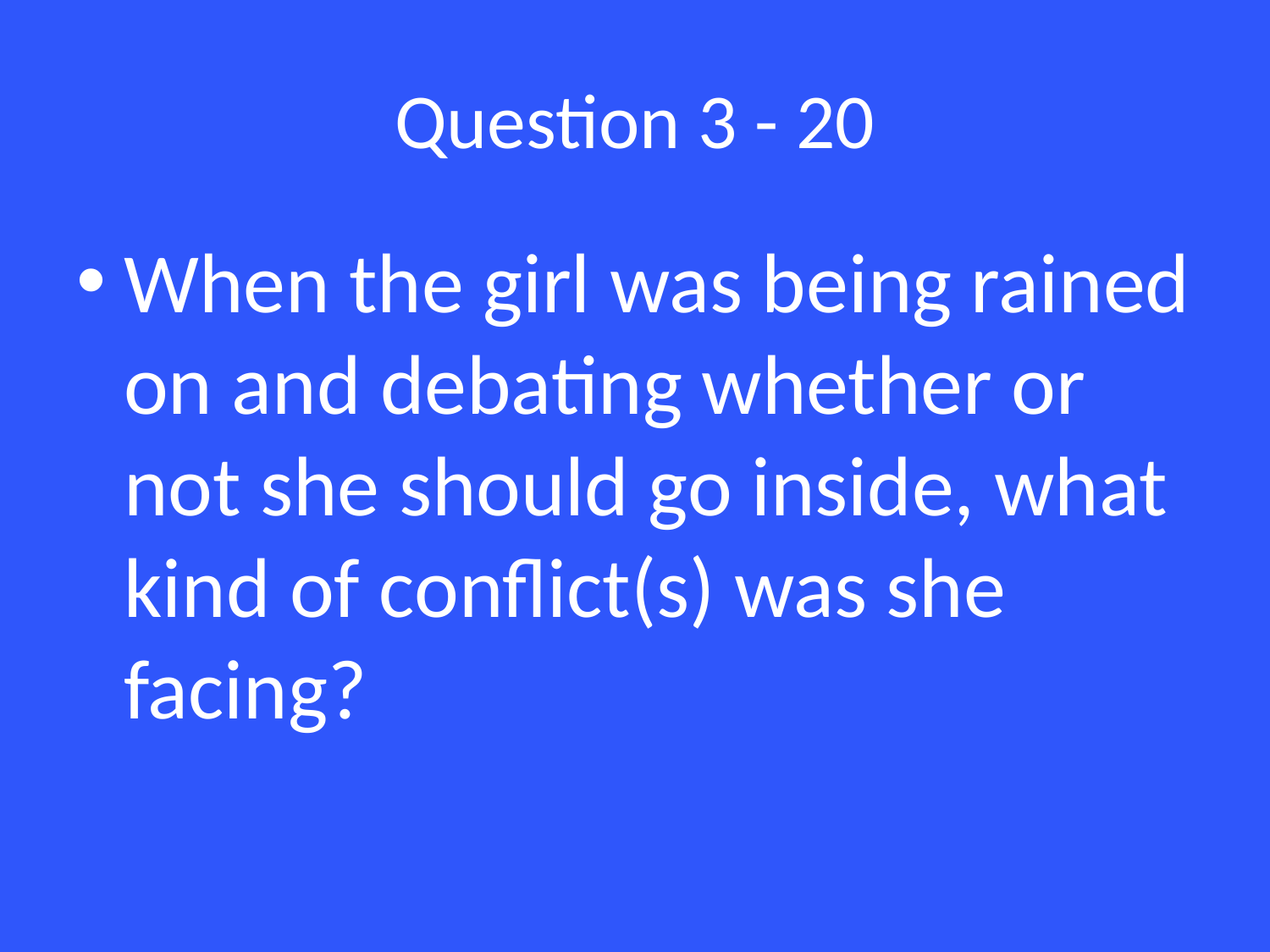

# Question 3 - 20
When the girl was being rained on and debating whether or not she should go inside, what kind of conflict(s) was she facing?